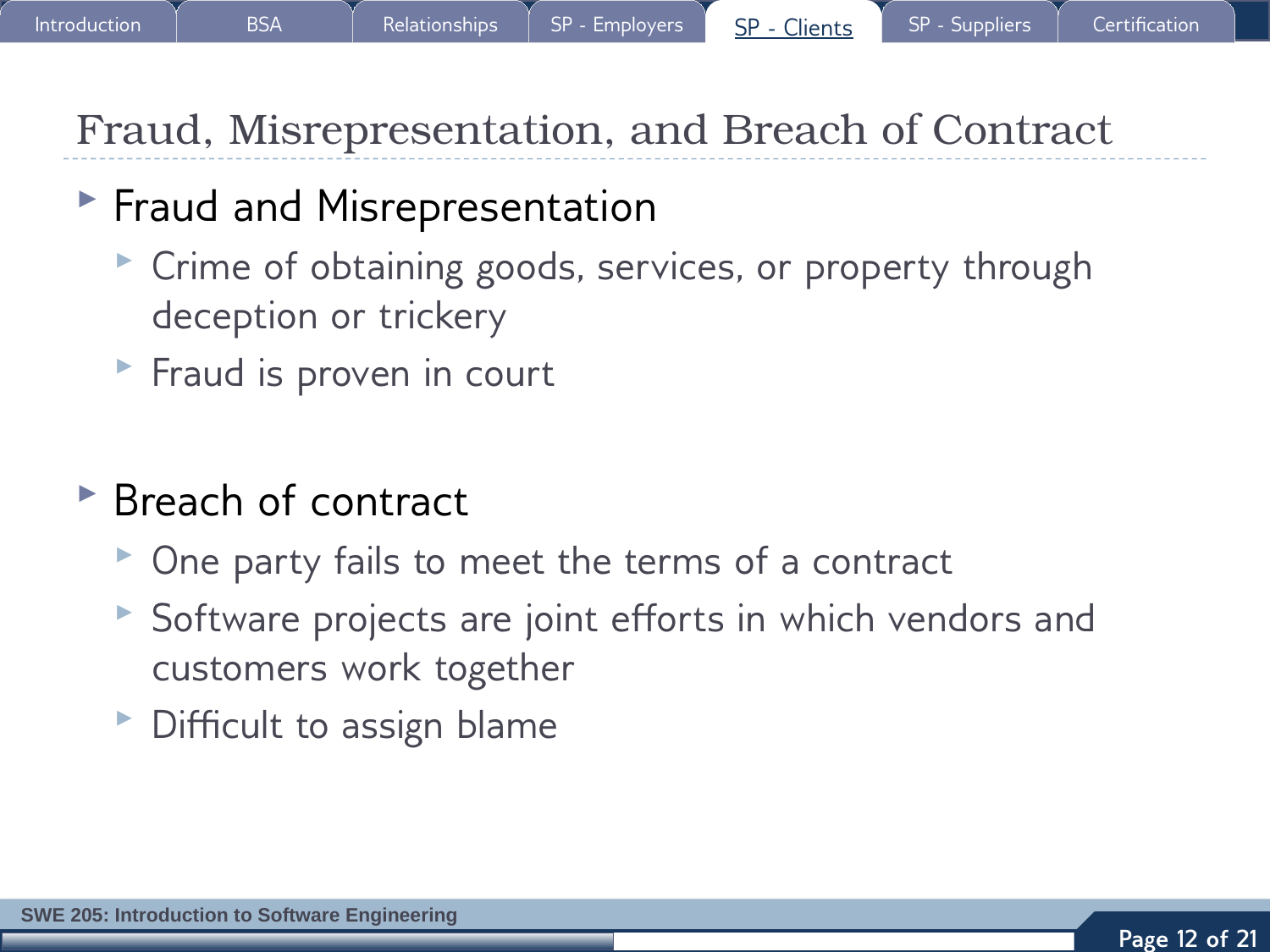

Introduction
BSA
Relationships
SP - Employers
SP - Clients
SP - Suppliers
Certification
# Fraud, Misrepresentation, and Breach of Contract
Fraud and Misrepresentation
Crime of obtaining goods, services, or property through deception or trickery
Fraud is proven in court

Breach of contract
One party fails to meet the terms of a contract
Software projects are joint efforts in which vendors and customers work together
Difficult to assign blame
12
Page 12 of 21